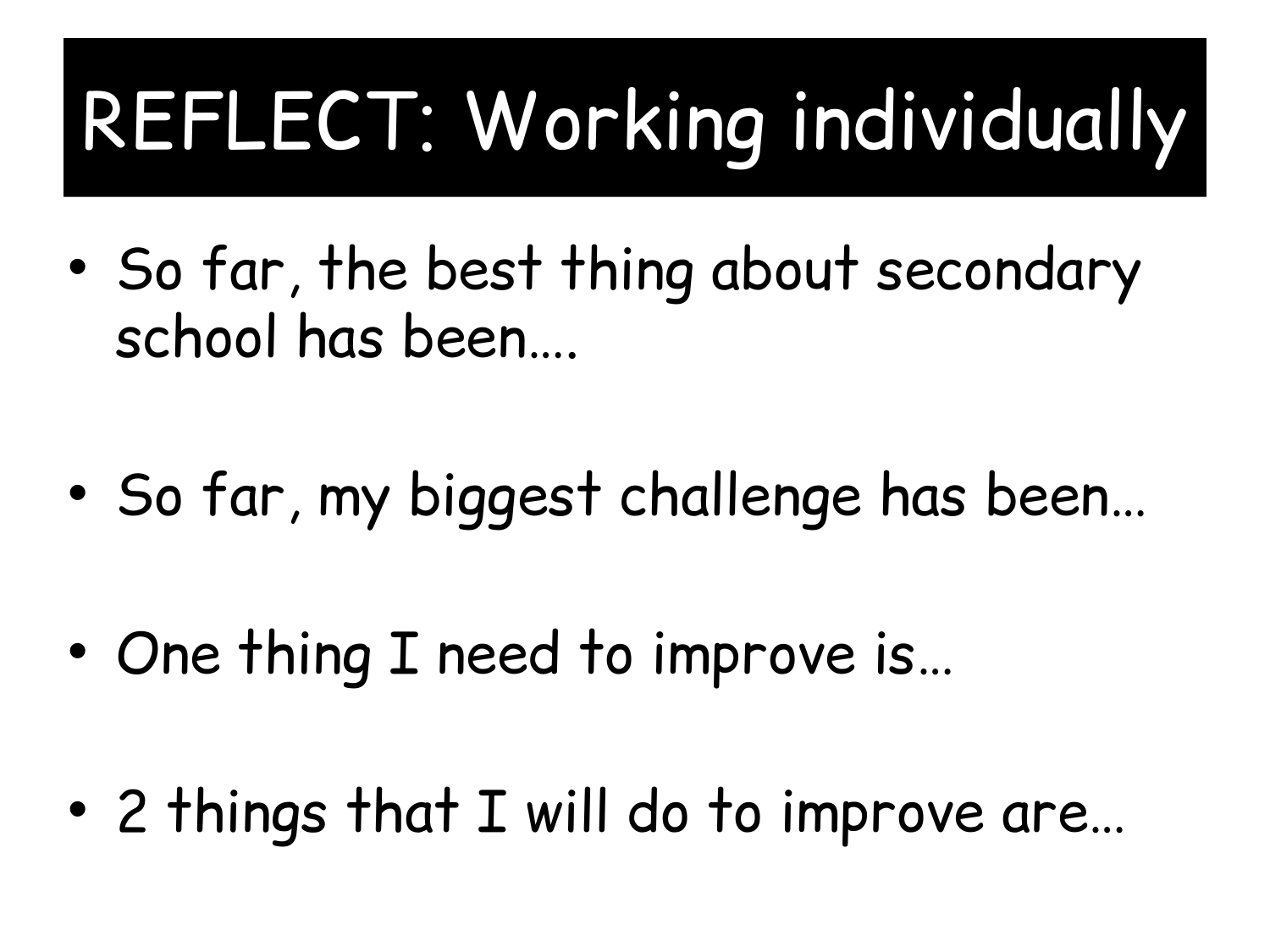

# REFLECT: Working individually
So far, the best thing about secondary school has been….

So far, my biggest challenge has been…

One thing I need to improve is…

2 things that I will do to improve are…